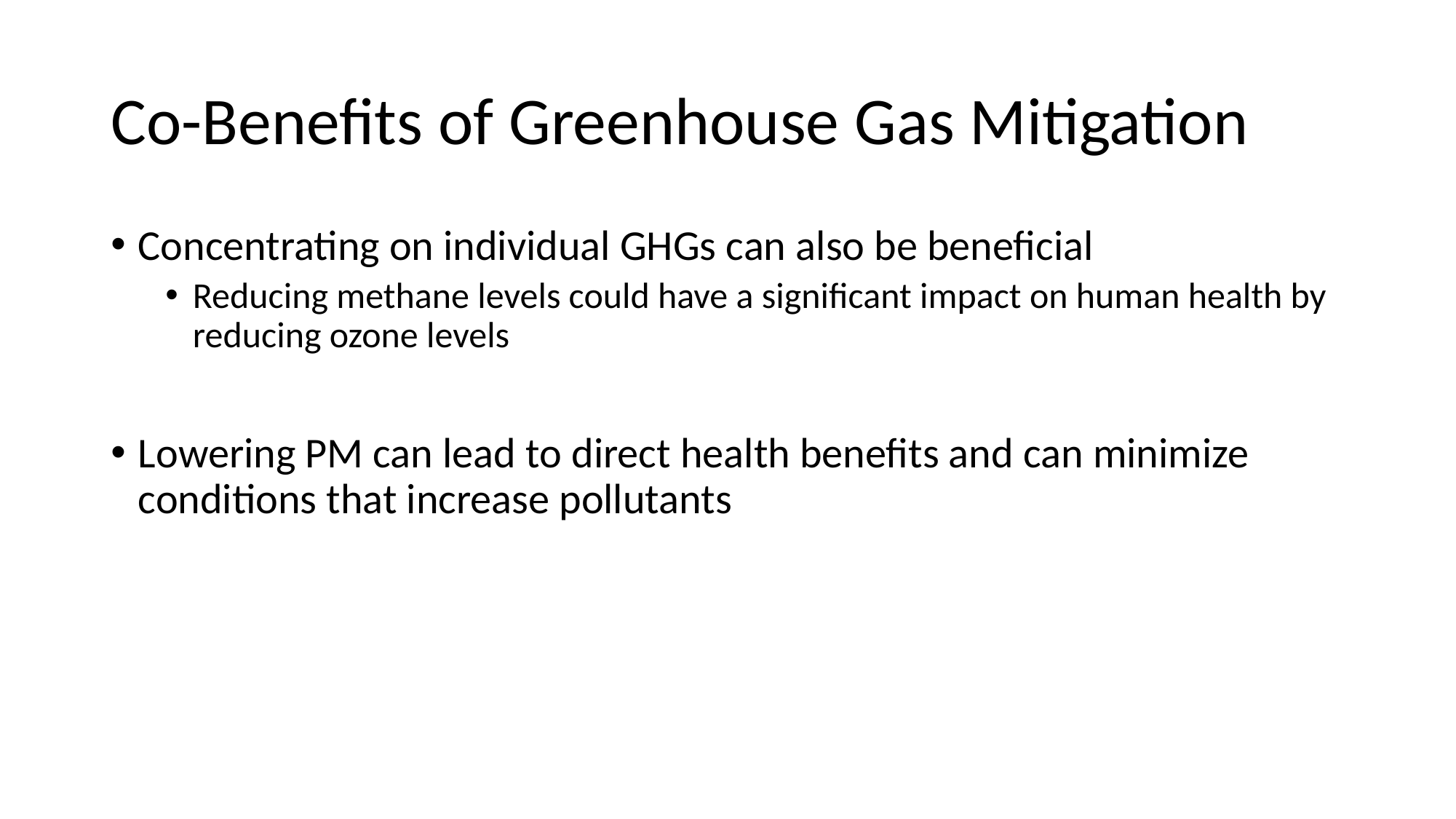

# Co-Benefits of Greenhouse Gas Mitigation
Concentrating on individual GHGs can also be beneficial
Reducing methane levels could have a significant impact on human health by reducing ozone levels

Lowering PM can lead to direct health benefits and can minimize conditions that increase pollutants